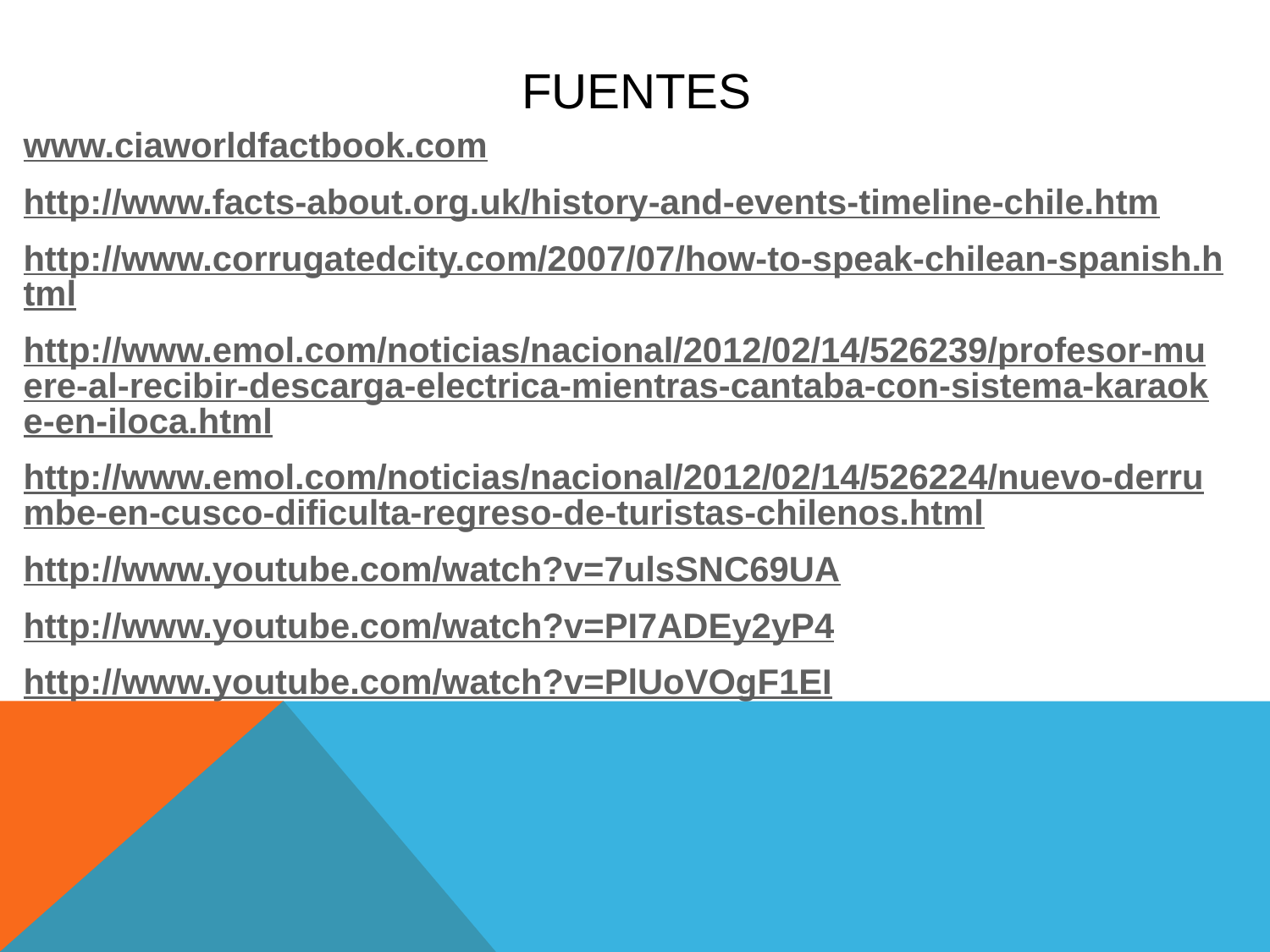

# Fuentes
www.ciaworldfactbook.com
http://www.facts-about.org.uk/history-and-events-timeline-chile.htm
http://www.corrugatedcity.com/2007/07/how-to-speak-chilean-spanish.html
http://www.emol.com/noticias/nacional/2012/02/14/526239/profesor-muere-al-recibir-descarga-electrica-mientras-cantaba-con-sistema-karaoke-en-iloca.html
http://www.emol.com/noticias/nacional/2012/02/14/526224/nuevo-derrumbe-en-cusco-dificulta-regreso-de-turistas-chilenos.html
http://www.youtube.com/watch?v=7ulsSNC69UA
http://www.youtube.com/watch?v=PI7ADEy2yP4
http://www.youtube.com/watch?v=PlUoVOgF1EI